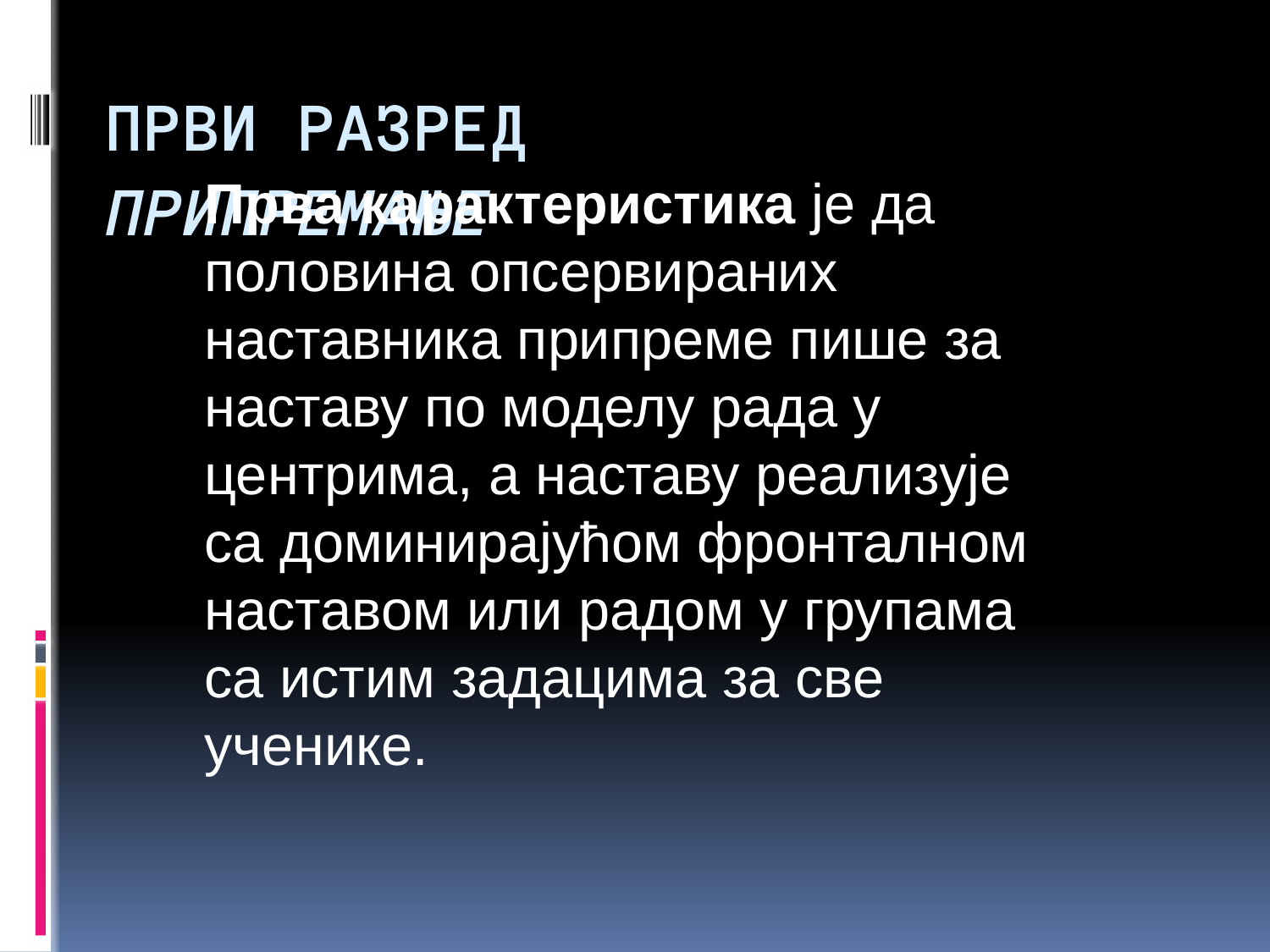

# Први разред Припремање
Прва карактеристика је да половина опсервираних наставника припреме пише за наставу по моделу рада у центрима, а наставу реализује са доминирајућом фронталном наставом или радом у групама са истим задацима за све ученике.